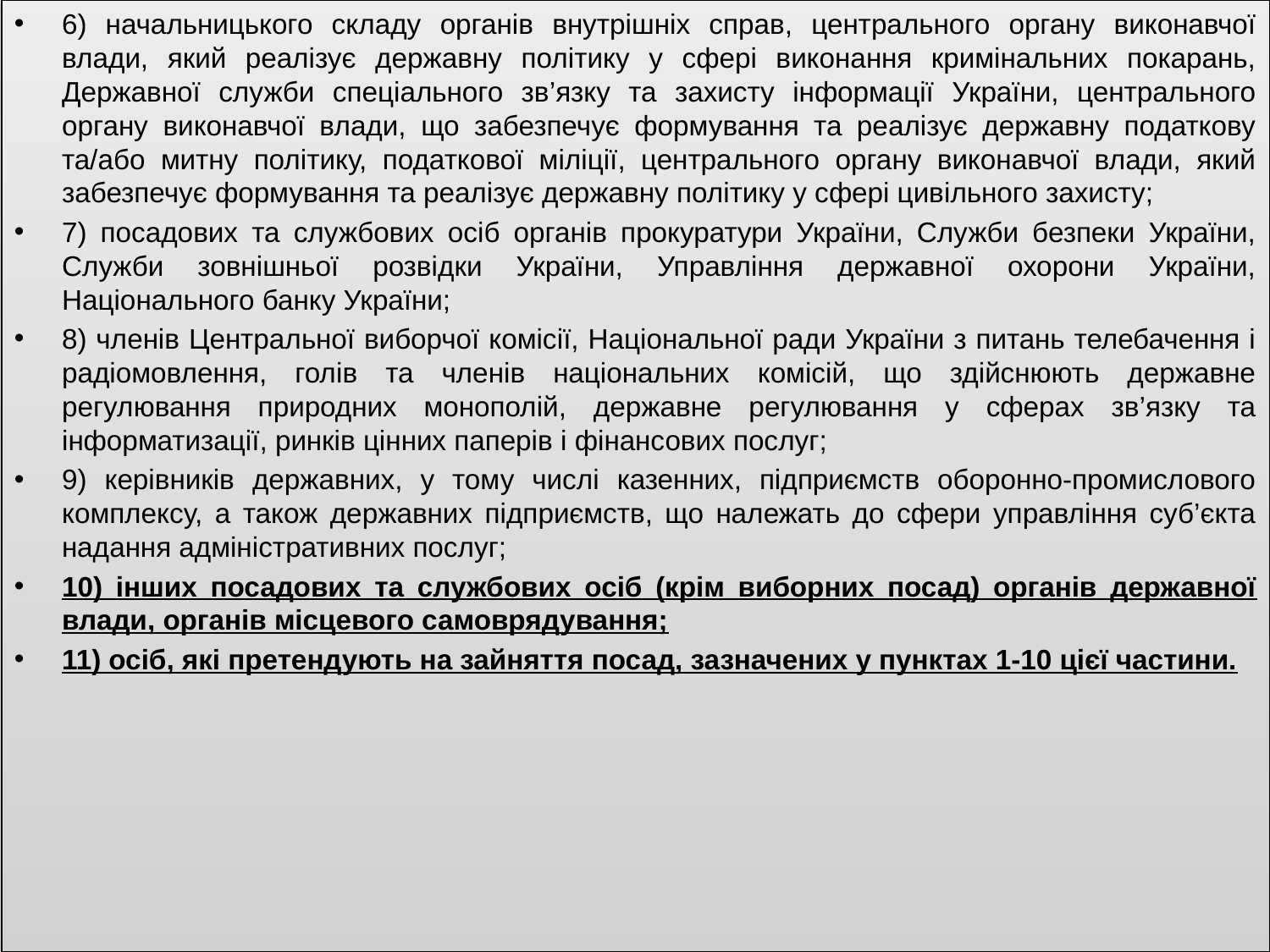

6) начальницького складу органів внутрішніх справ, центрального органу виконавчої влади, який реалізує державну політику у сфері виконання кримінальних покарань, Державної служби спеціального зв’язку та захисту інформації України, центрального органу виконавчої влади, що забезпечує формування та реалізує державну податкову та/або митну політику, податкової міліції, центрального органу виконавчої влади, який забезпечує формування та реалізує державну політику у сфері цивільного захисту;
7) посадових та службових осіб органів прокуратури України, Служби безпеки України, Служби зовнішньої розвідки України, Управління державної охорони України, Національного банку України;
8) членів Центральної виборчої комісії, Національної ради України з питань телебачення і радіомовлення, голів та членів національних комісій, що здійснюють державне регулювання природних монополій, державне регулювання у сферах зв’язку та інформатизації, ринків цінних паперів і фінансових послуг;
9) керівників державних, у тому числі казенних, підприємств оборонно-промислового комплексу, а також державних підприємств, що належать до сфери управління суб’єкта надання адміністративних послуг;
10) інших посадових та службових осіб (крім виборних посад) органів державної влади, органів місцевого самоврядування;
11) осіб, які претендують на зайняття посад, зазначених у пунктах 1-10 цієї частини.